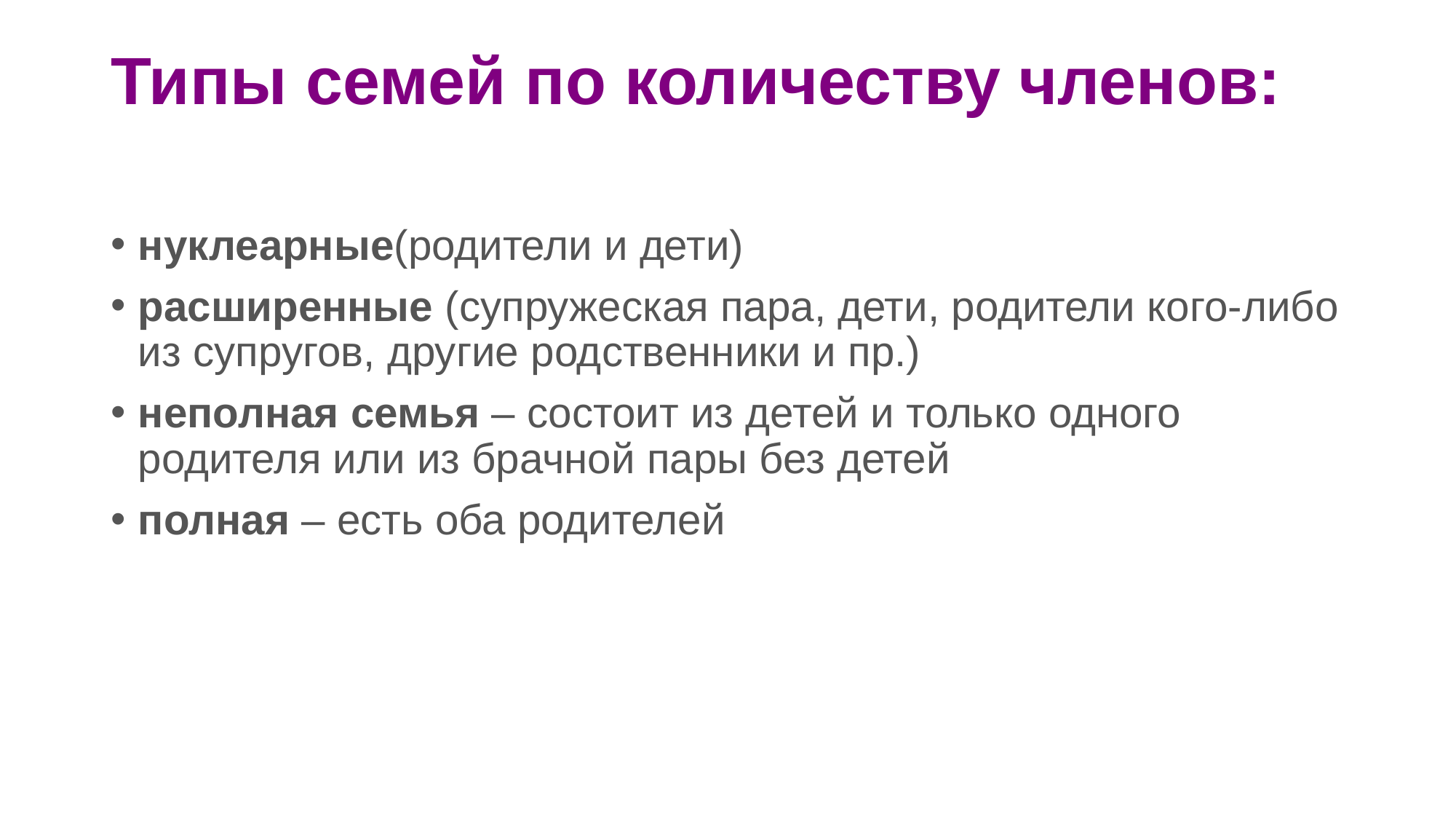

# Типы семей по количеству членов:
нуклеарные(родители и дети)
расширенные (супружеская пара, дети, родители кого-либо из супругов, другие родственники и пр.)
неполная семья – состоит из детей и только одного родителя или из брачной пары без детей
полная – есть оба родителей